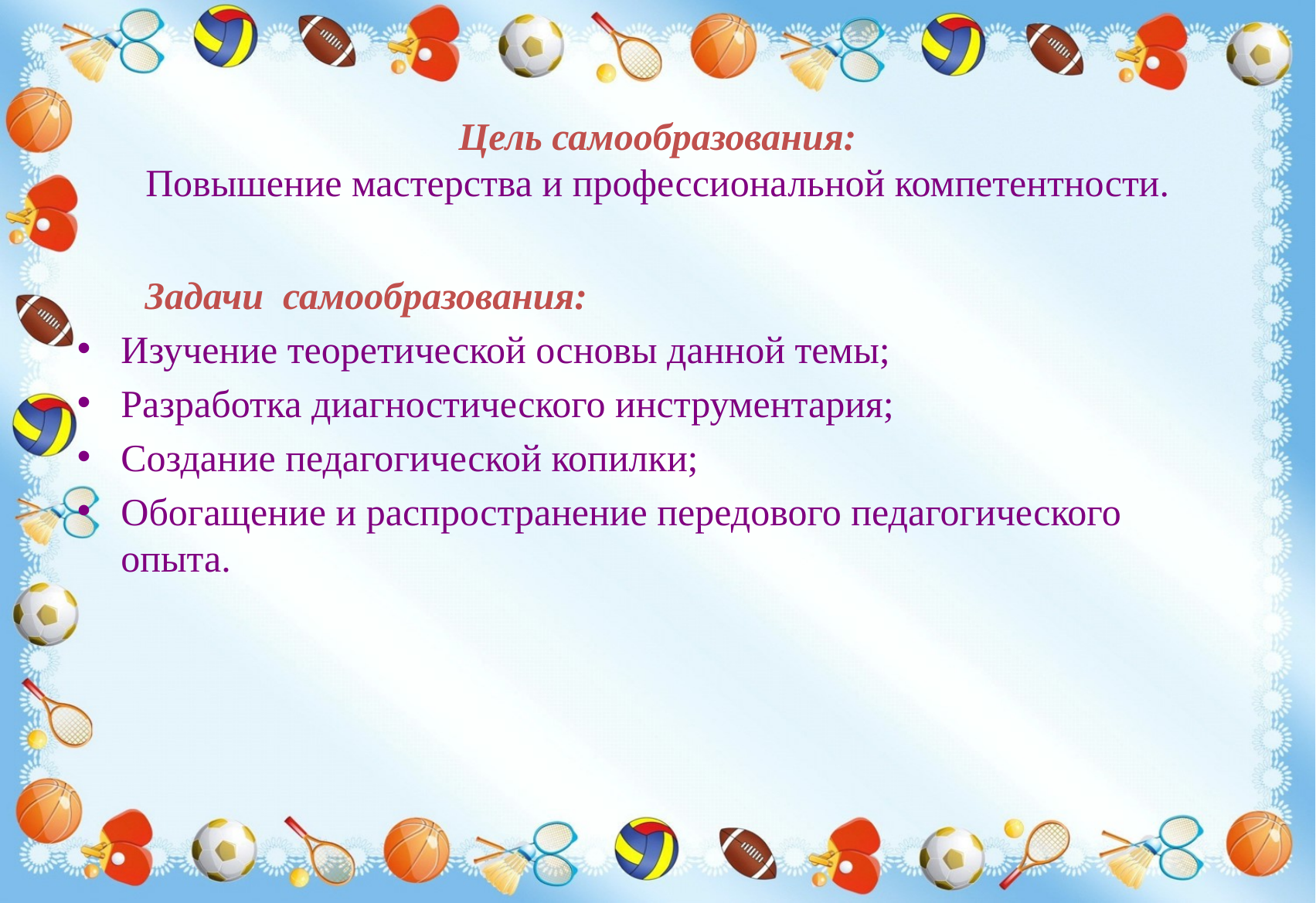

# Цель самообразования: Повышение мастерства и профессиональной компетентности.

 Задачи  самообразования:
Изучение теоретической основы данной темы;
Разработка диагностического инструментария;
Создание педагогической копилки;
Обогащение и распространение передового педагогического опыта.